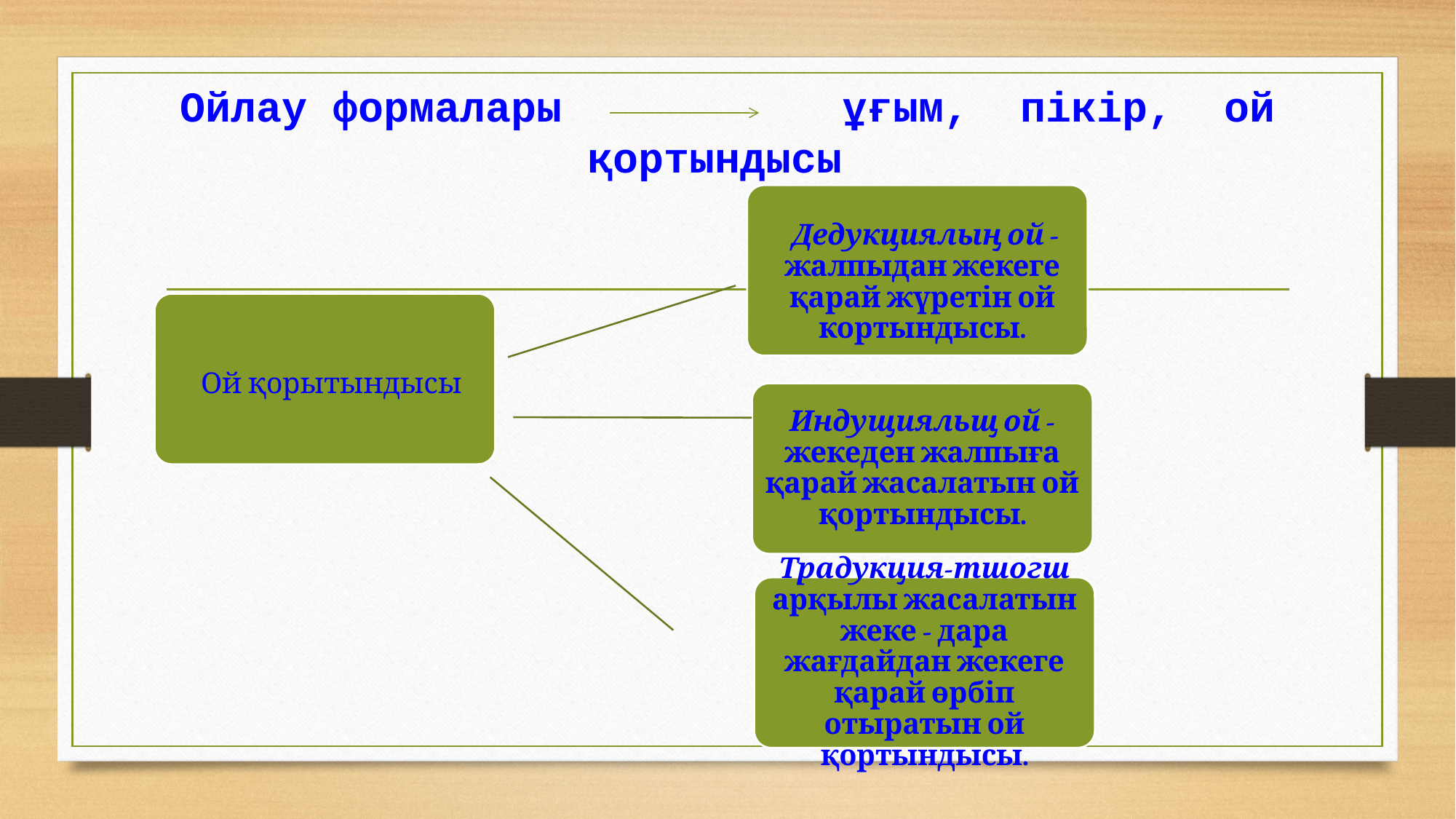

# Ойлау формалары           ұғым,  пікір,  ой қортындысы

 Дедукциялың ой - жалпыдан жекеге қарай жүретін ой кортындысы.

Ой қорытындысы

Индущияльщ ой - жекеден жалпыға қарай жасалатын ой қортындысы.

Традукция-тшогш арқылы жасалатын жеке - дара жағдайдан жекеге қарай өрбіп отыратын ой қортындысы.